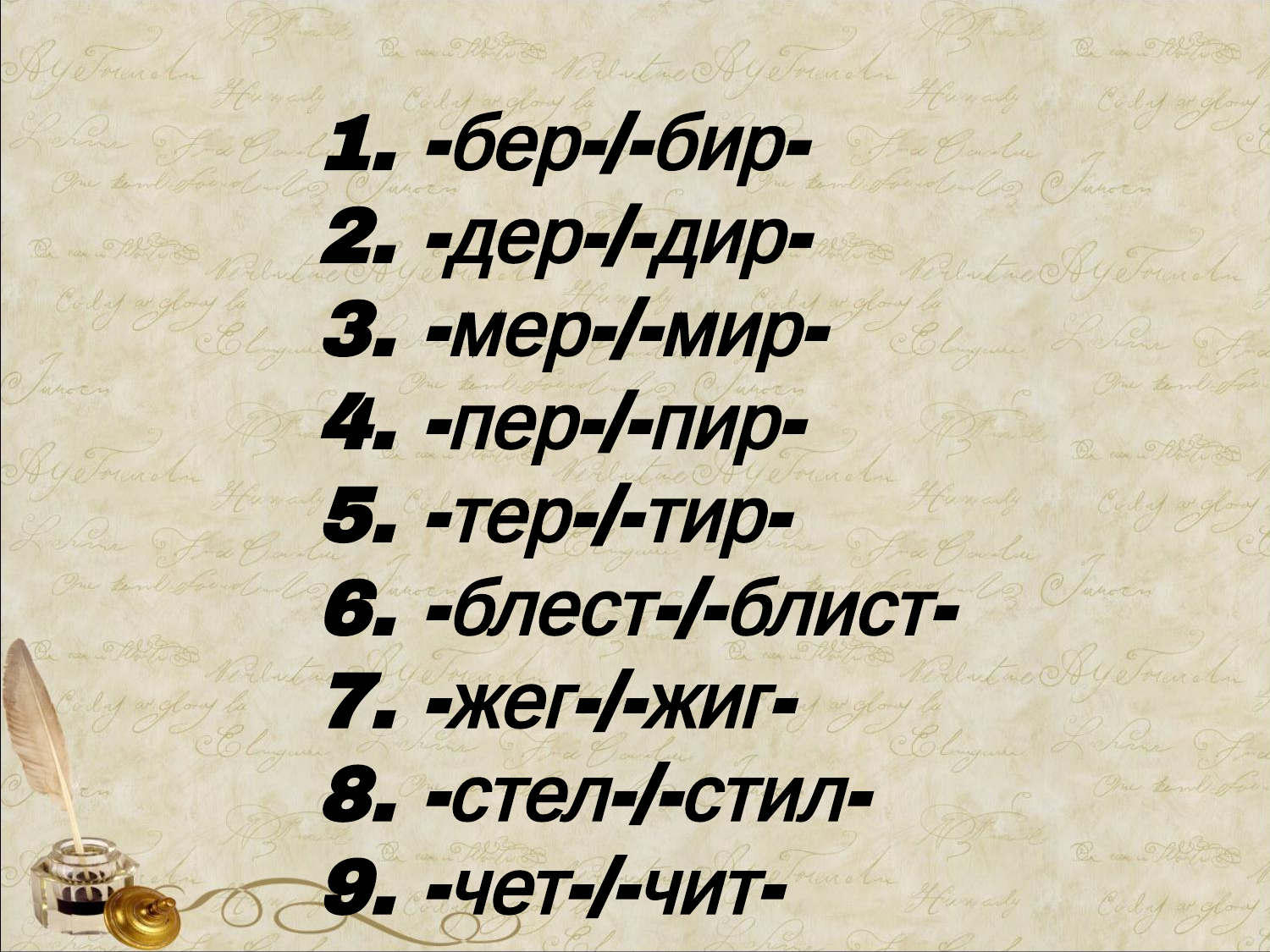

-бер-/-бир-
-дер-/-дир-
-мер-/-мир-
-пер-/-пир-
-тер-/-тир-
-блест-/-блист-
-жег-/-жиг-
-стел-/-стил-
-чет-/-чит-